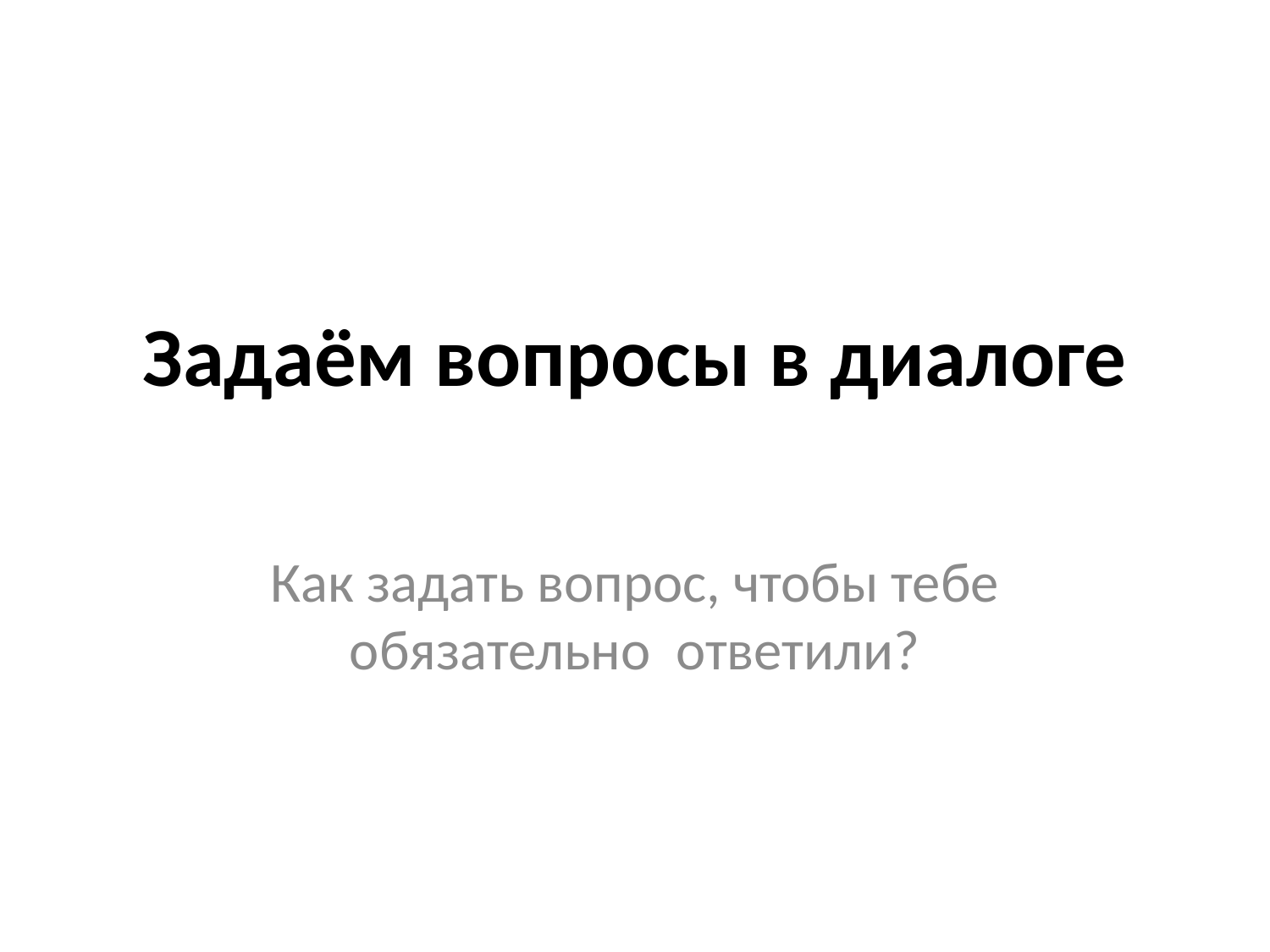

# Задаём вопросы в диалоге
Как задать вопрос, чтобы тебе обязательно  ответили?